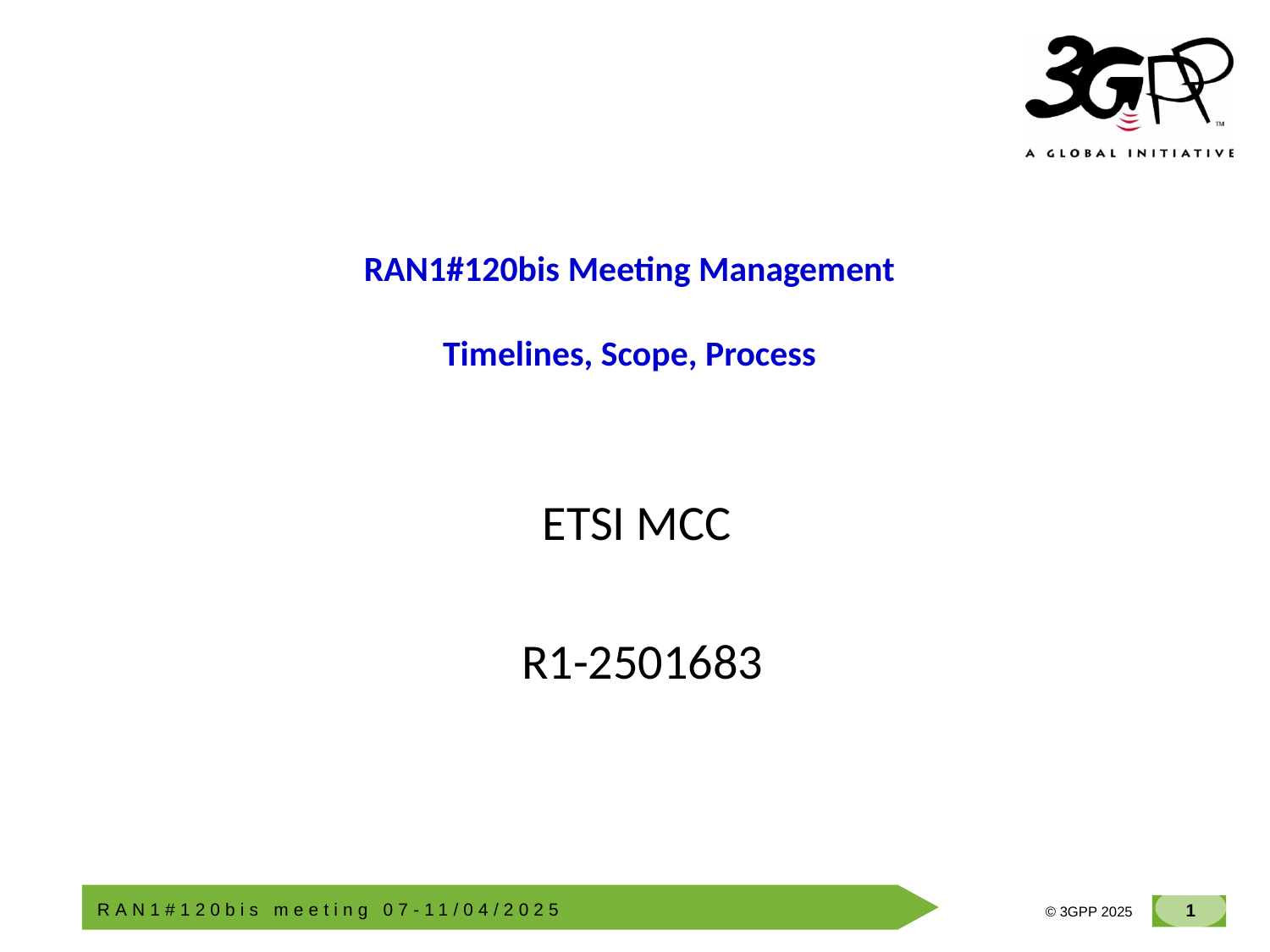

# RAN1#120bis Meeting Management Timelines, Scope, Process
ETSI MCC

 R1-2501683